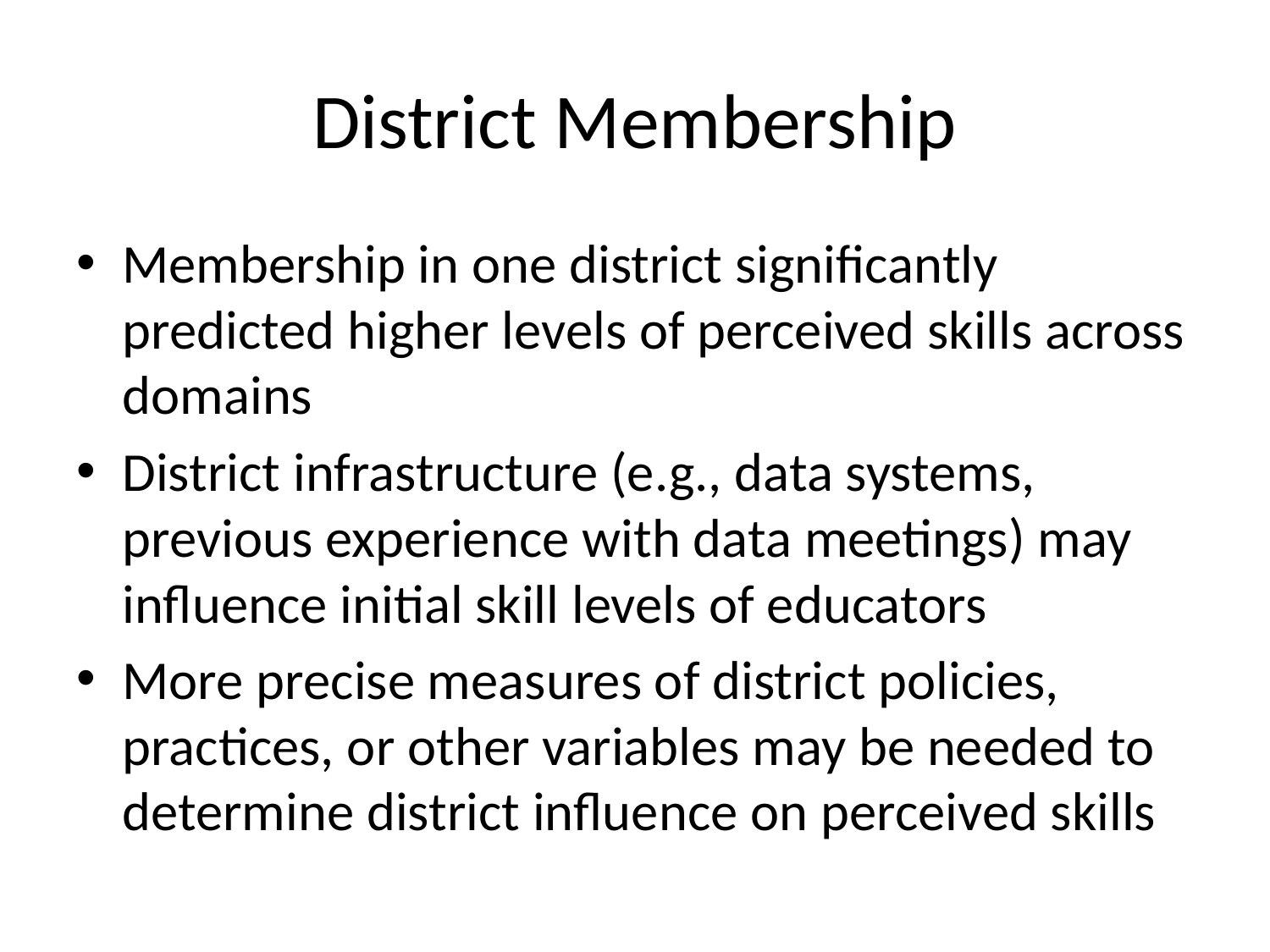

# District Membership
Membership in one district significantly predicted higher levels of perceived skills across domains
District infrastructure (e.g., data systems, previous experience with data meetings) may influence initial skill levels of educators
More precise measures of district policies, practices, or other variables may be needed to determine district influence on perceived skills